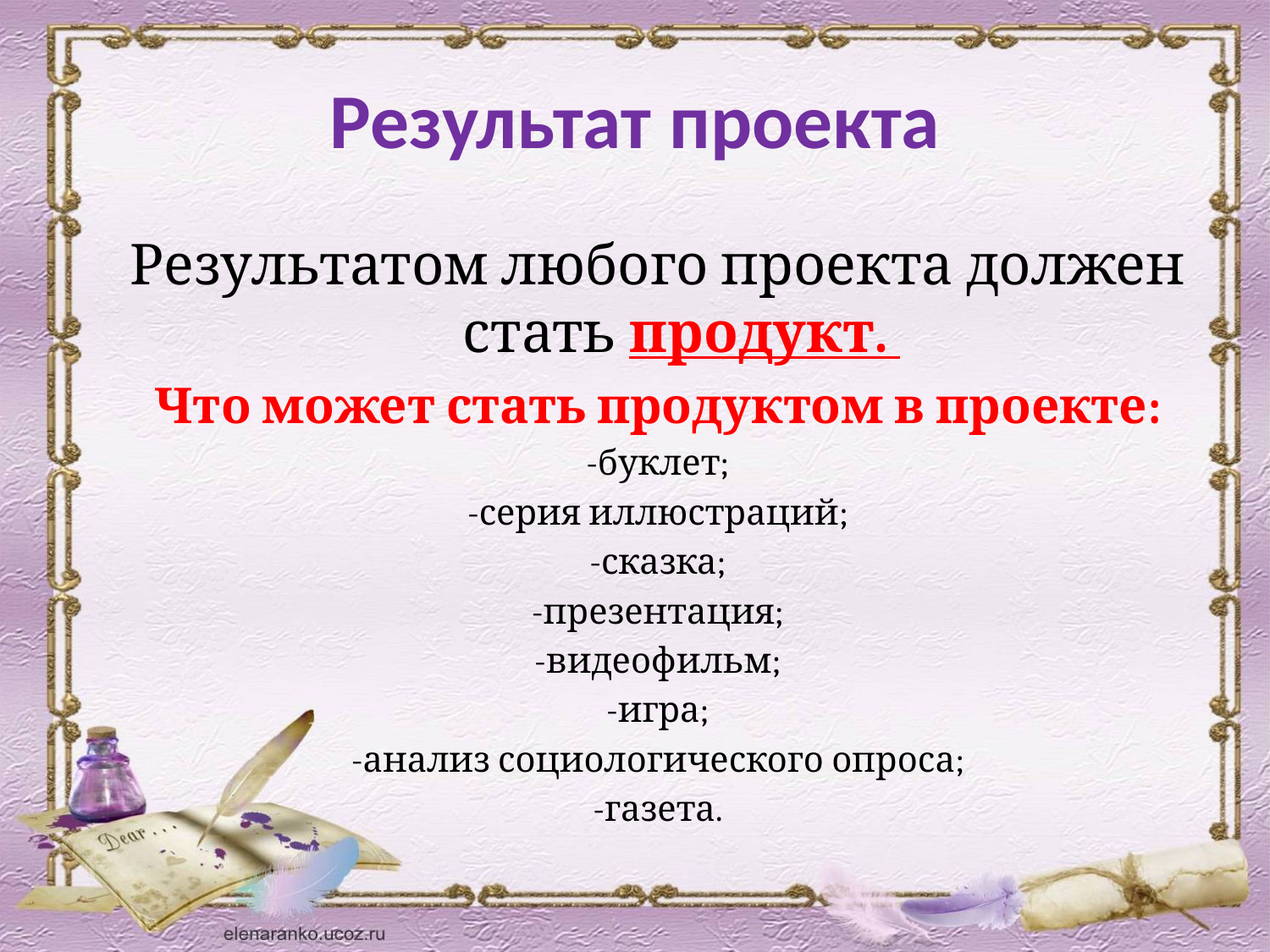

# Результат проекта
Результатом любого проекта должен стать продукт.
Что может стать продуктом в проекте:
-буклет;
-серия иллюстраций;
-сказка;
-презентация;
-видеофильм;
-игра;
-анализ социологического опроса;
-газета.